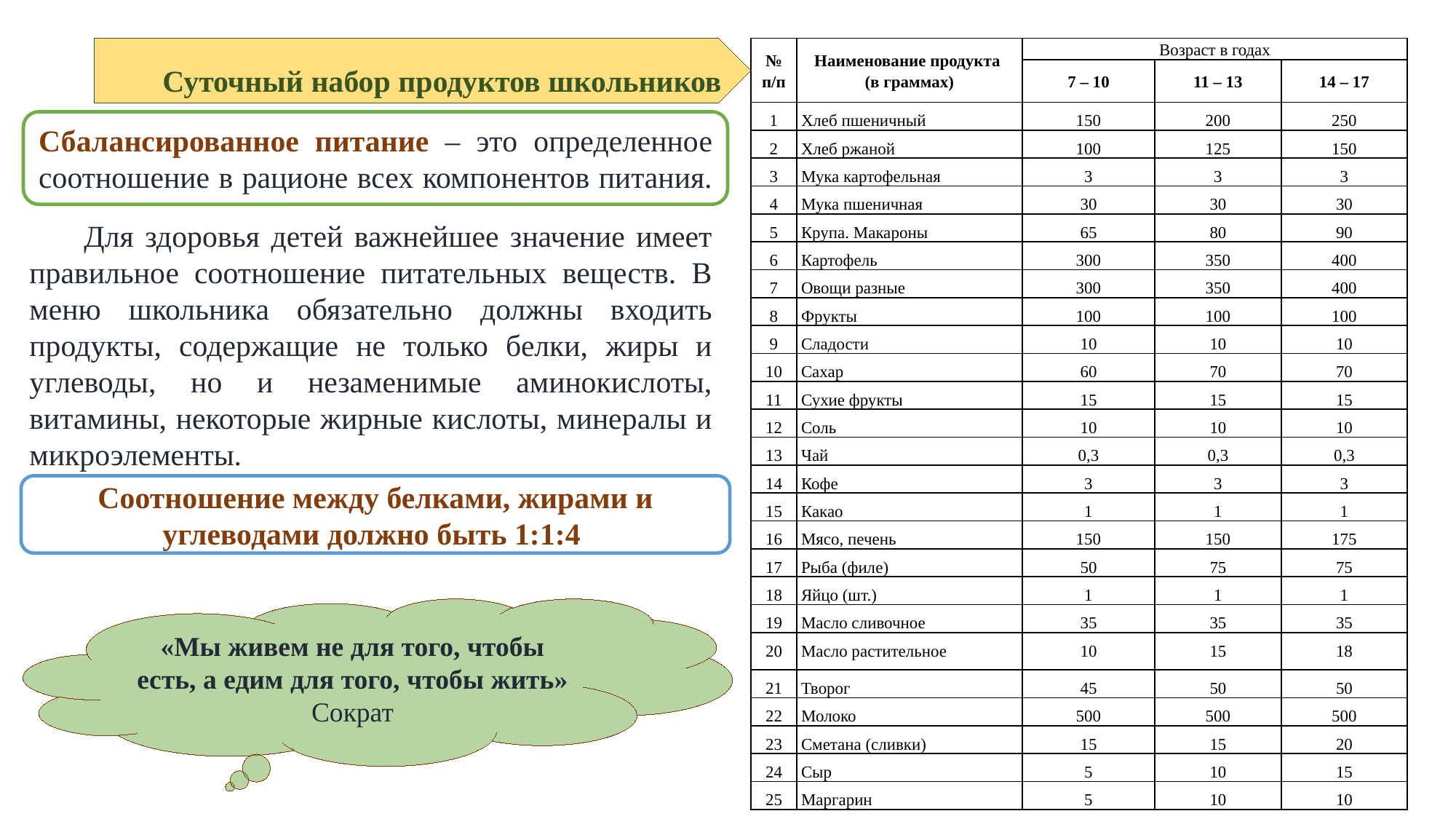

Суточный набор продуктов школьников
| № п/п | Наименование продукта (в граммах) | Возраст в годах |  |  |
| --- | --- | --- | --- | --- |
|  |  | 7 – 10 | 11 – 13 | 14 – 17 |
| 1 | Хлеб пшеничный | 150 | 200 | 250 |
| 2 | Хлеб ржаной | 100 | 125 | 150 |
| 3 | Мука картофельная | 3 | 3 | 3 |
| 4 | Мука пшеничная | 30 | 30 | 30 |
| 5 | Крупа. Макароны | 65 | 80 | 90 |
| 6 | Картофель | 300 | 350 | 400 |
| 7 | Овощи разные | 300 | 350 | 400 |
| 8 | Фрукты | 100 | 100 | 100 |
| 9 | Сладости | 10 | 10 | 10 |
| 10 | Сахар | 60 | 70 | 70 |
| 11 | Сухие фрукты | 15 | 15 | 15 |
| 12 | Соль | 10 | 10 | 10 |
| 13 | Чай | 0,3 | 0,3 | 0,3 |
| 14 | Кофе | 3 | 3 | 3 |
| 15 | Какао | 1 | 1 | 1 |
| 16 | Мясо, печень | 150 | 150 | 175 |
| 17 | Рыба (филе) | 50 | 75 | 75 |
| 18 | Яйцо (шт.) | 1 | 1 | 1 |
| 19 | Масло сливочное | 35 | 35 | 35 |
| 20 | Масло растительное | 10 | 15 | 18 |
| 21 | Творог | 45 | 50 | 50 |
| 22 | Молоко | 500 | 500 | 500 |
| 23 | Сметана (сливки) | 15 | 15 | 20 |
| 24 | Сыр | 5 | 10 | 15 |
| 25 | Маргарин | 5 | 10 | 10 |
Сбалансированное питание – это определенное соотношение в рационе всех компонентов питания.
Для здоровья детей важнейшее значение имеет правильное соотношение питательных веществ. В меню школьника обязательно должны входить продукты, содержащие не только белки, жиры и углеводы, но и незаменимые аминокислоты, витамины, некоторые жирные кислоты, минералы и микроэлементы.
Соотношение между белками, жирами и углеводами должно быть 1:1:4
«Мы живем не для того, чтобы есть, а едим для того, чтобы жить» Сократ